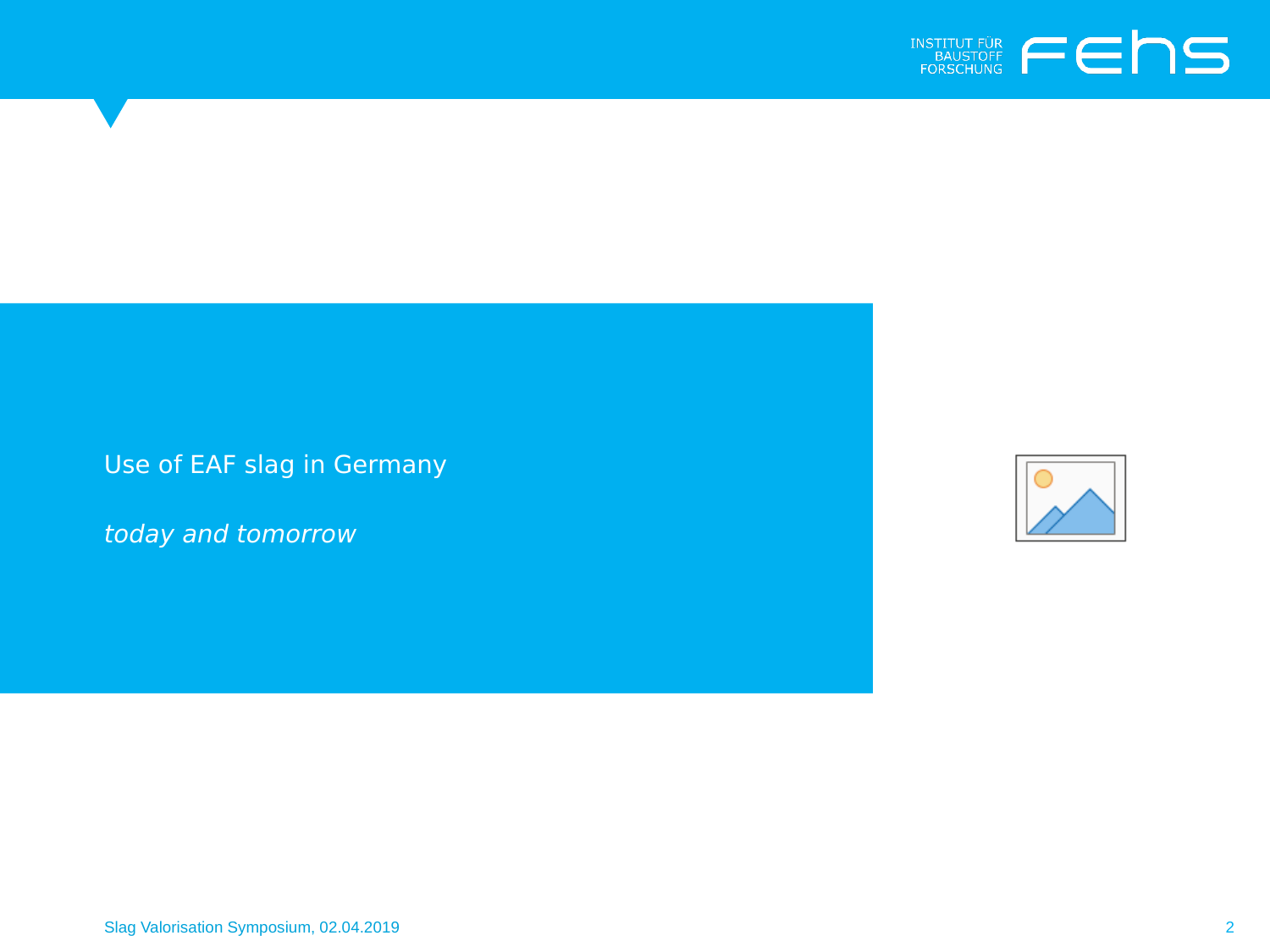

Use of EAF slag in Germany

today and tomorrow
Slag Valorisation Symposium, 02.04.2019
2